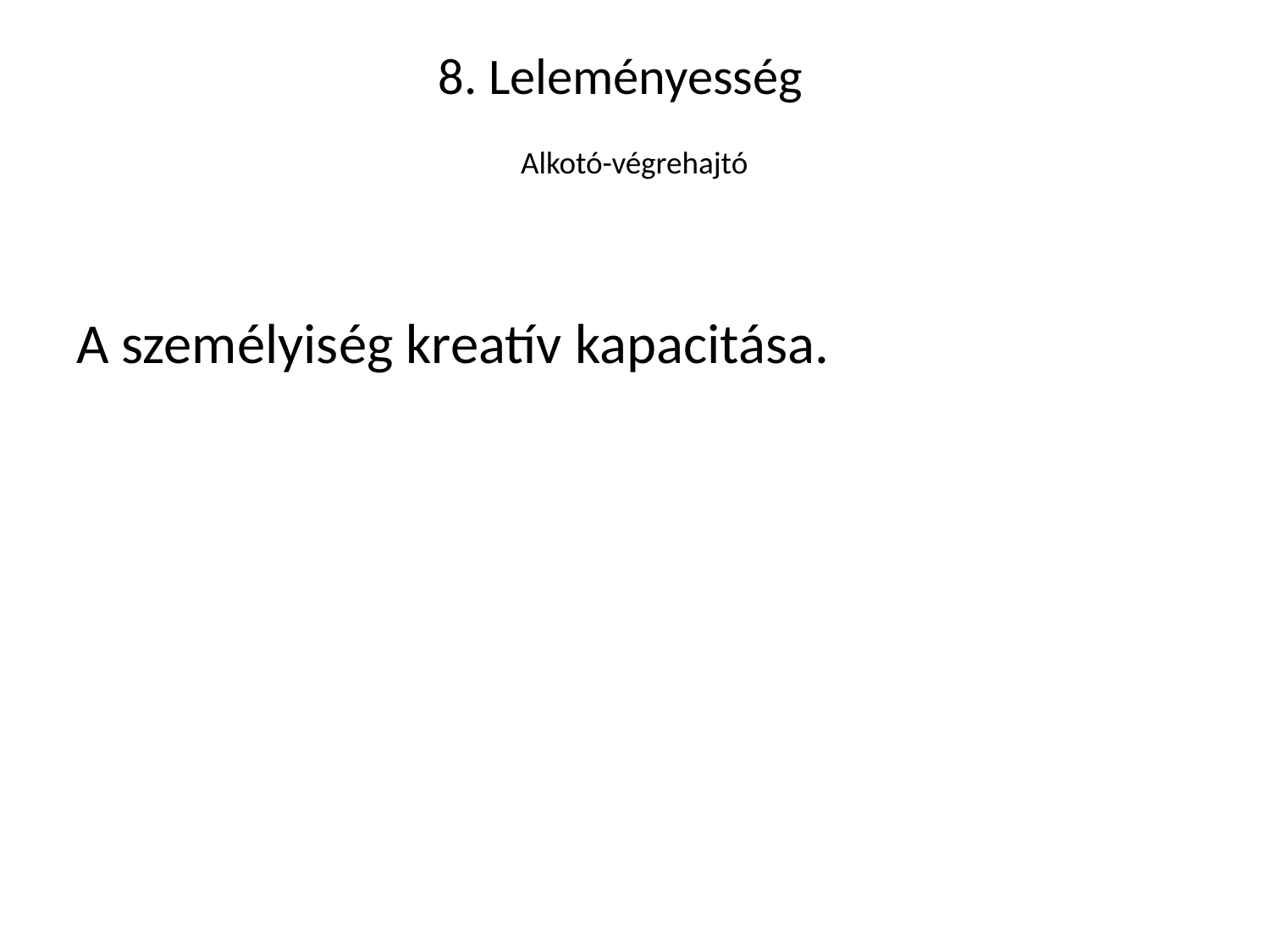

# 8. Leleményesség Alkotó-végrehajtó

A személyiség kreatív kapacitása.